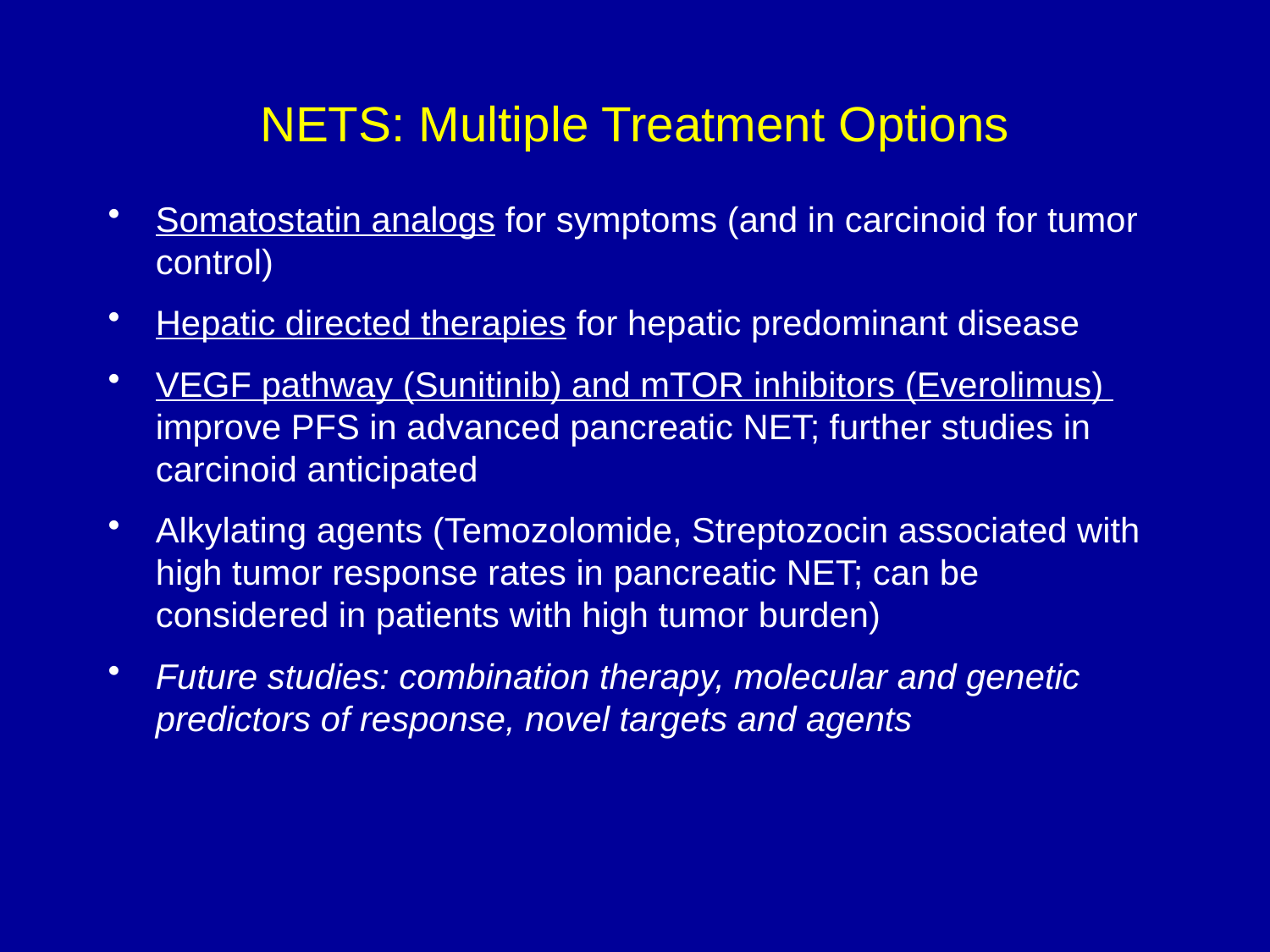

# NETS: Multiple Treatment Options
Somatostatin analogs for symptoms (and in carcinoid for tumor control)
Hepatic directed therapies for hepatic predominant disease
VEGF pathway (Sunitinib) and mTOR inhibitors (Everolimus)  improve PFS in advanced pancreatic NET; further studies in carcinoid anticipated
Alkylating agents (Temozolomide, Streptozocin associated with high tumor response rates in pancreatic NET; can be considered in patients with high tumor burden)
Future studies: combination therapy, molecular and genetic predictors of response, novel targets and agents